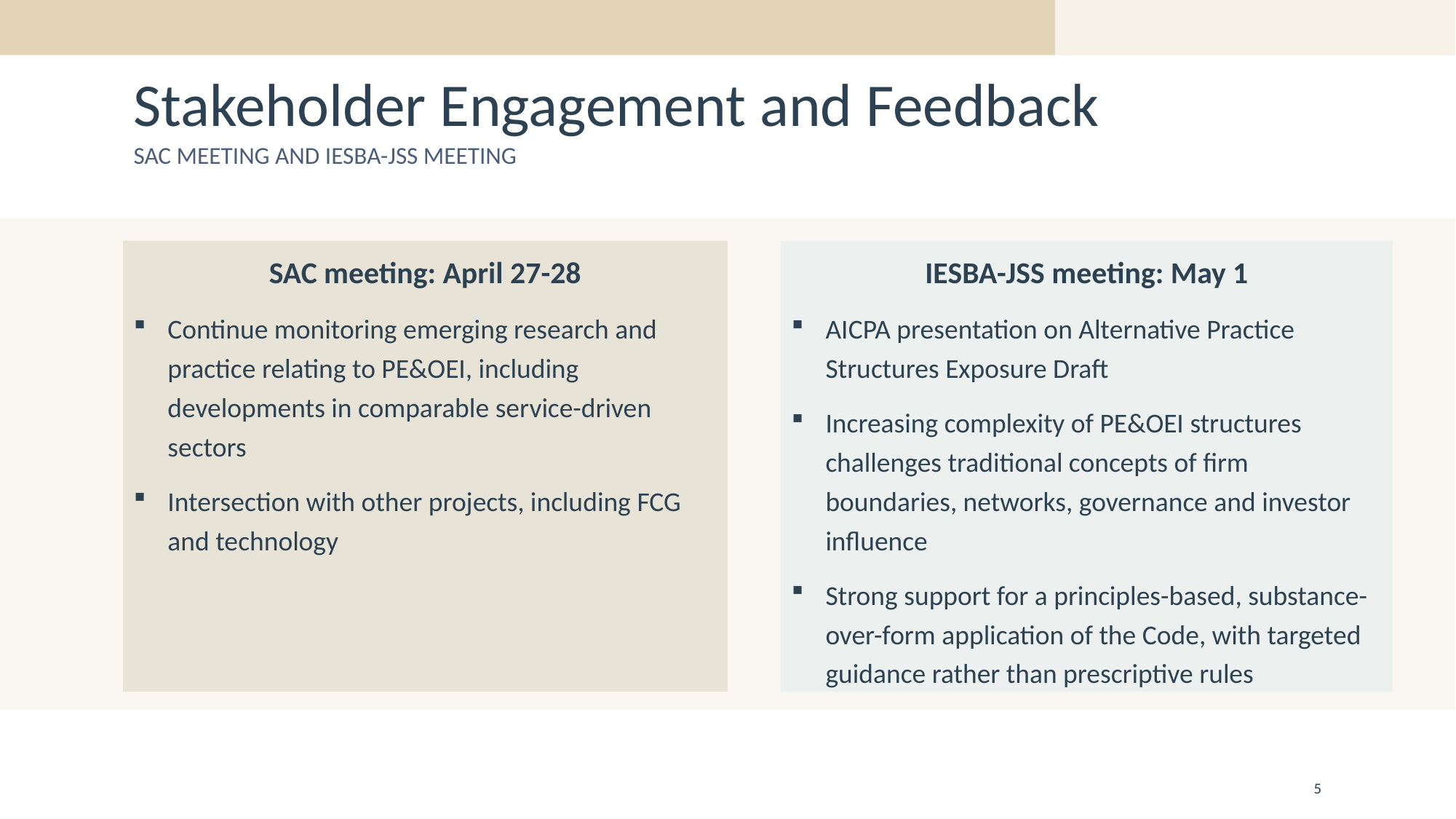

# Stakeholder Engagement and Feedback
SAC Meeting and IESBA-JSS Meeting
IESBA-JSS meeting: May 1
AICPA presentation on Alternative Practice Structures Exposure Draft
Increasing complexity of PE&OEI structures challenges traditional concepts of firm boundaries, networks, governance and investor influence
Strong support for a principles-based, substance-over-form application of the Code, with targeted guidance rather than prescriptive rules
SAC meeting: April 27-28
Continue monitoring emerging research and practice relating to PE&OEI, including developments in comparable service-driven sectors
Intersection with other projects, including FCG and technology

5